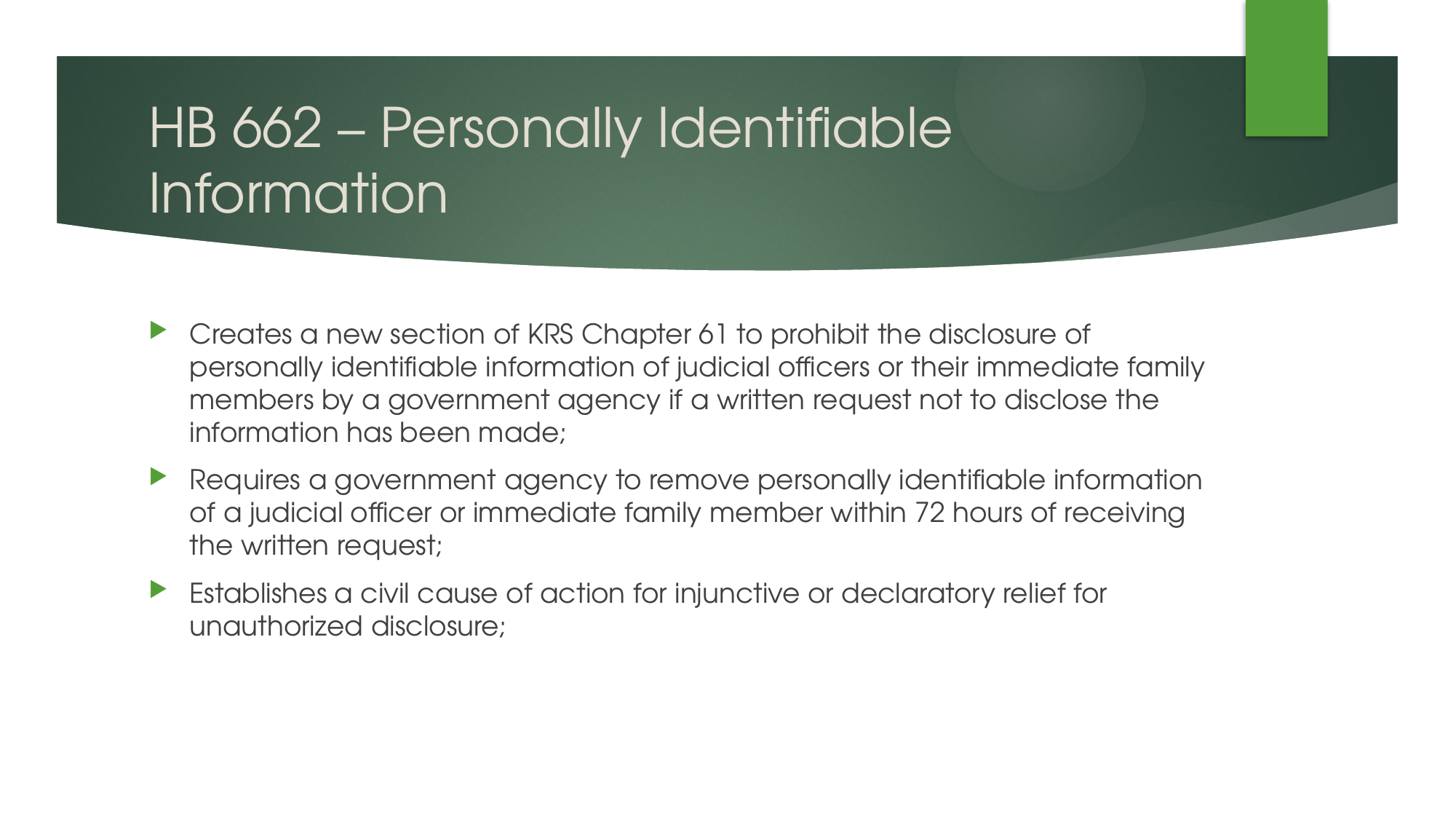

# HB 662 – Personally Identifiable Information
Creates a new section of KRS Chapter 61 to prohibit the disclosure of personally identifiable information of judicial officers or their immediate family members by a government agency if a written request not to disclose the information has been made;
Requires a government agency to remove personally identifiable information of a judicial officer or immediate family member within 72 hours of receiving the written request;
Establishes a civil cause of action for injunctive or declaratory relief for unauthorized disclosure;